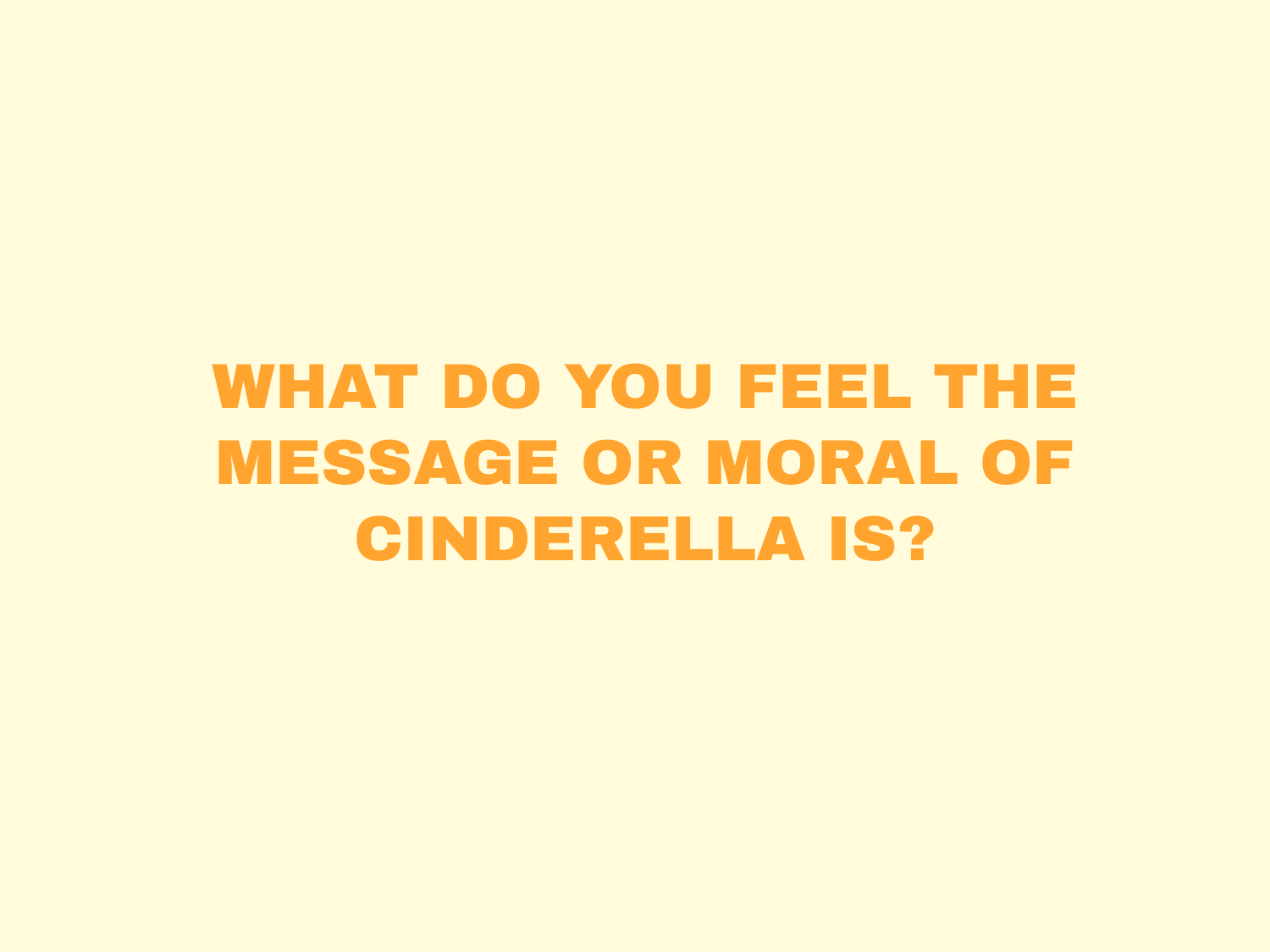

WHAT DO YOU FEEL THE MESSAGE OR MORAL OF CINDERELLA IS?